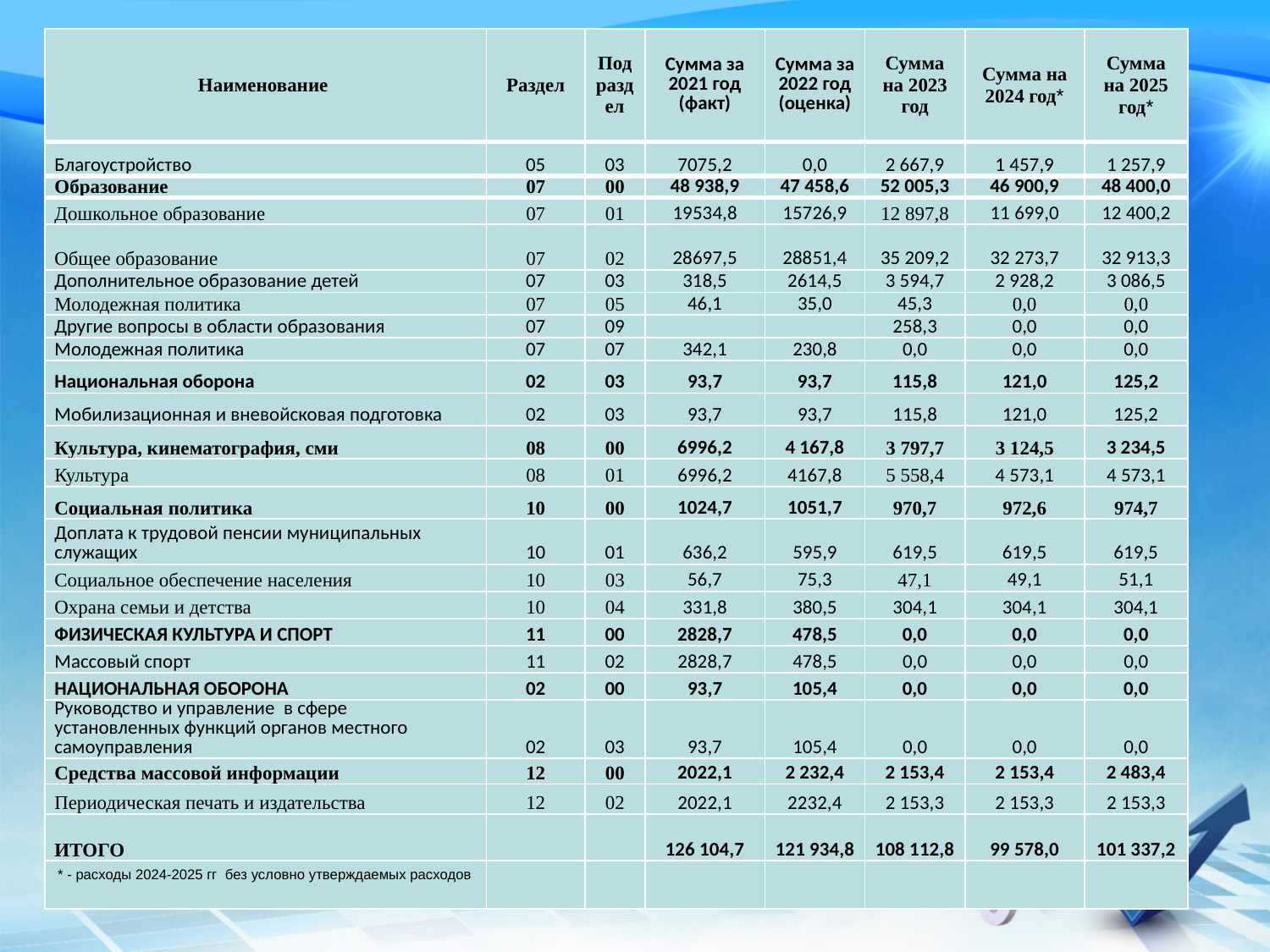

| Наименование | Раздел | Подраздел | Сумма за 2021 год (факт) | Сумма за 2022 год (оценка) | Сумма на 2023 год | Сумма на 2024 год\* | Сумма на 2025 год\* |
| --- | --- | --- | --- | --- | --- | --- | --- |
| Благоустройство | 05 | 03 | 7075,2 | 0,0 | 2 667,9 | 1 457,9 | 1 257,9 |
| Образование | 07 | 00 | 48 938,9 | 47 458,6 | 52 005,3 | 46 900,9 | 48 400,0 |
| Дошкольное образование | 07 | 01 | 19534,8 | 15726,9 | 12 897,8 | 11 699,0 | 12 400,2 |
| Общее образование | 07 | 02 | 28697,5 | 28851,4 | 35 209,2 | 32 273,7 | 32 913,3 |
| Дополнительное образование детей | 07 | 03 | 318,5 | 2614,5 | 3 594,7 | 2 928,2 | 3 086,5 |
| Молодежная политика | 07 | 05 | 46,1 | 35,0 | 45,3 | 0,0 | 0,0 |
| Другие вопросы в области образования | 07 | 09 |  |  | 258,3 | 0,0 | 0,0 |
| Молодежная политика | 07 | 07 | 342,1 | 230,8 | 0,0 | 0,0 | 0,0 |
| Национальная оборона | 02 | 03 | 93,7 | 93,7 | 115,8 | 121,0 | 125,2 |
| Мобилизационная и вневойсковая подготовка | 02 | 03 | 93,7 | 93,7 | 115,8 | 121,0 | 125,2 |
| Культура, кинематография, сми | 08 | 00 | 6996,2 | 4 167,8 | 3 797,7 | 3 124,5 | 3 234,5 |
| Культура | 08 | 01 | 6996,2 | 4167,8 | 5 558,4 | 4 573,1 | 4 573,1 |
| Социальная политика | 10 | 00 | 1024,7 | 1051,7 | 970,7 | 972,6 | 974,7 |
| Доплата к трудовой пенсии муниципальных служащих | 10 | 01 | 636,2 | 595,9 | 619,5 | 619,5 | 619,5 |
| Социальное обеспечение населения | 10 | 03 | 56,7 | 75,3 | 47,1 | 49,1 | 51,1 |
| Охрана семьи и детства | 10 | 04 | 331,8 | 380,5 | 304,1 | 304,1 | 304,1 |
| ФИЗИЧЕСКАЯ КУЛЬТУРА И СПОРТ | 11 | 00 | 2828,7 | 478,5 | 0,0 | 0,0 | 0,0 |
| Массовый спорт | 11 | 02 | 2828,7 | 478,5 | 0,0 | 0,0 | 0,0 |
| НАЦИОНАЛЬНАЯ ОБОРОНА | 02 | 00 | 93,7 | 105,4 | 0,0 | 0,0 | 0,0 |
| Руководство и управление в сфере установленных функций органов местного самоуправления | 02 | 03 | 93,7 | 105,4 | 0,0 | 0,0 | 0,0 |
| Средства массовой информации | 12 | 00 | 2022,1 | 2 232,4 | 2 153,4 | 2 153,4 | 2 483,4 |
| Периодическая печать и издательства | 12 | 02 | 2022,1 | 2232,4 | 2 153,3 | 2 153,3 | 2 153,3 |
| ИТОГО |  |  | 126 104,7 | 121 934,8 | 108 112,8 | 99 578,0 | 101 337,2 |
| \* - расходы 2024-2025 гг без условно утверждаемых расходов |  |  |  |  |  |  |  |